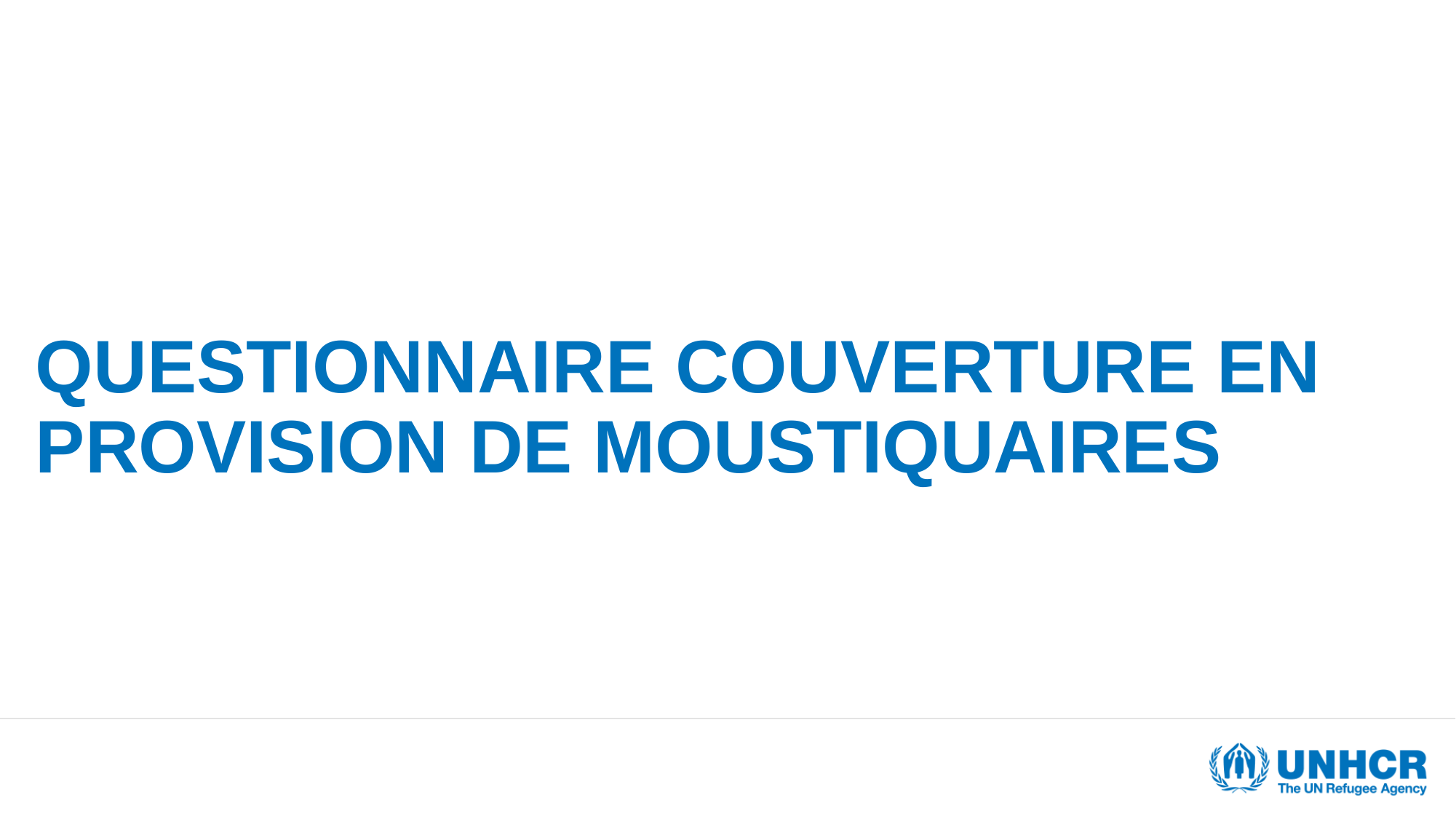

# Questionnaire Couverture en provision de moustiquaires